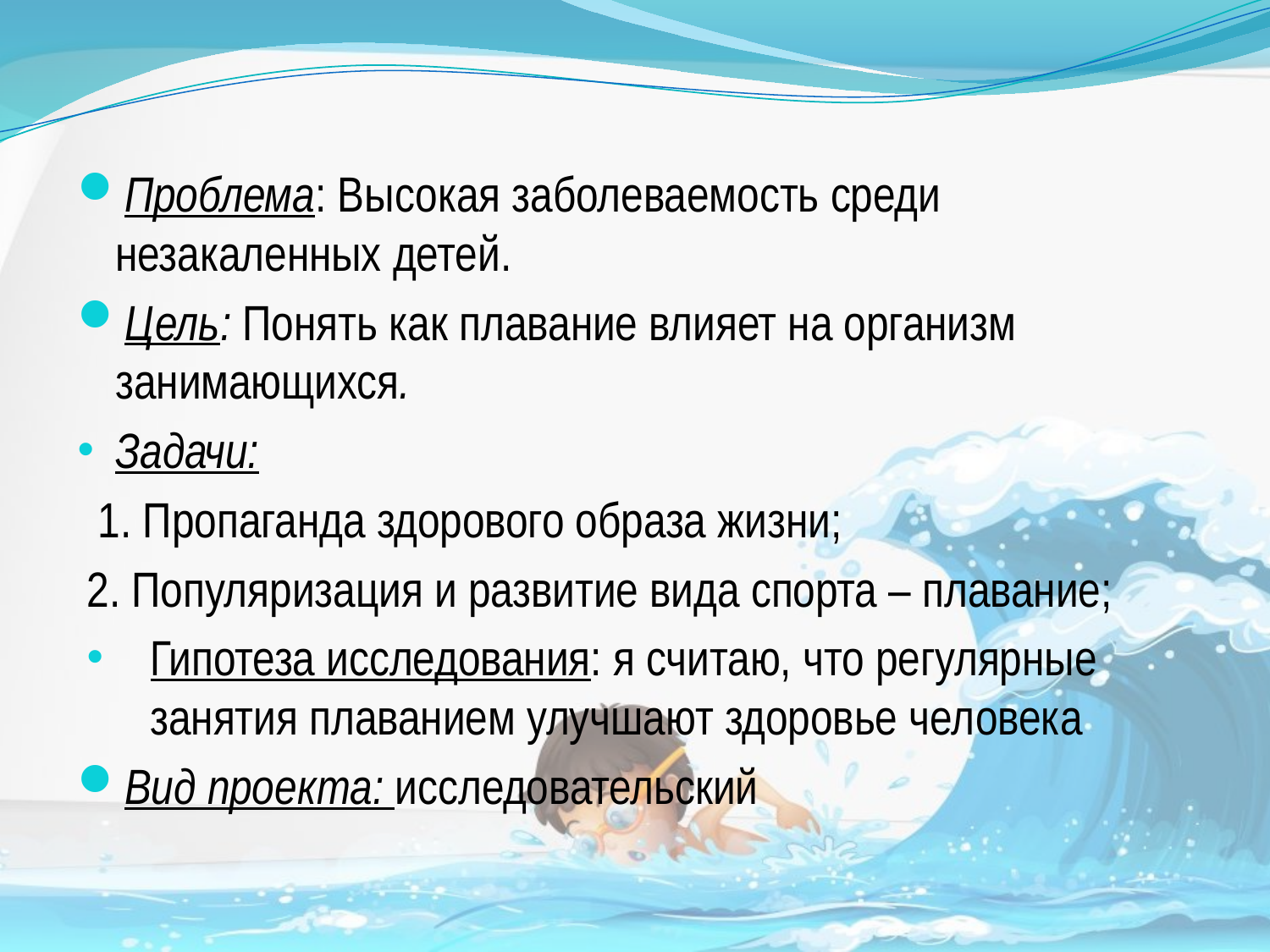

Проблема: Высокая заболеваемость среди незакаленных детей.
Цель: Понять как плавание влияет на организм занимающихся.
Задачи:
 1. Пропаганда здорового образа жизни;
2. Популяризация и развитие вида спорта – плавание;
Гипотеза исследования: я считаю, что регулярные занятия плаванием улучшают здоровье человека
Вид проекта: исследовательский